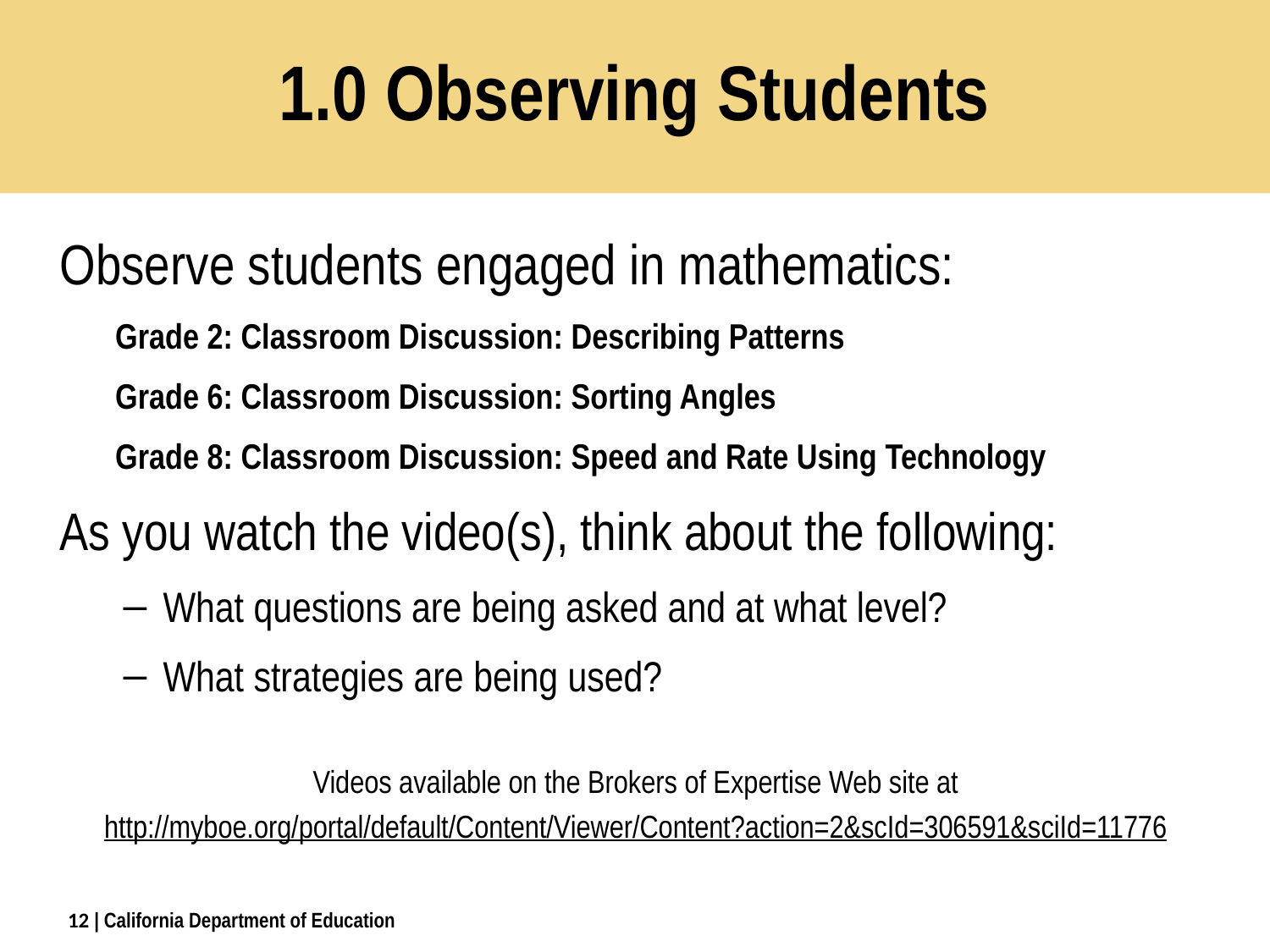

# 1.0 Observing Students
Observe students engaged in mathematics:
Grade 2: Classroom Discussion: Describing Patterns
Grade 6: Classroom Discussion: Sorting Angles
Grade 8: Classroom Discussion: Speed and Rate Using Technology
As you watch the video(s), think about the following:
What questions are being asked and at what level?
What strategies are being used?

Videos available on the Brokers of Expertise Web site at
http://myboe.org/portal/default/Content/Viewer/Content?action=2&scId=306591&sciId=11776

12
| California Department of Education